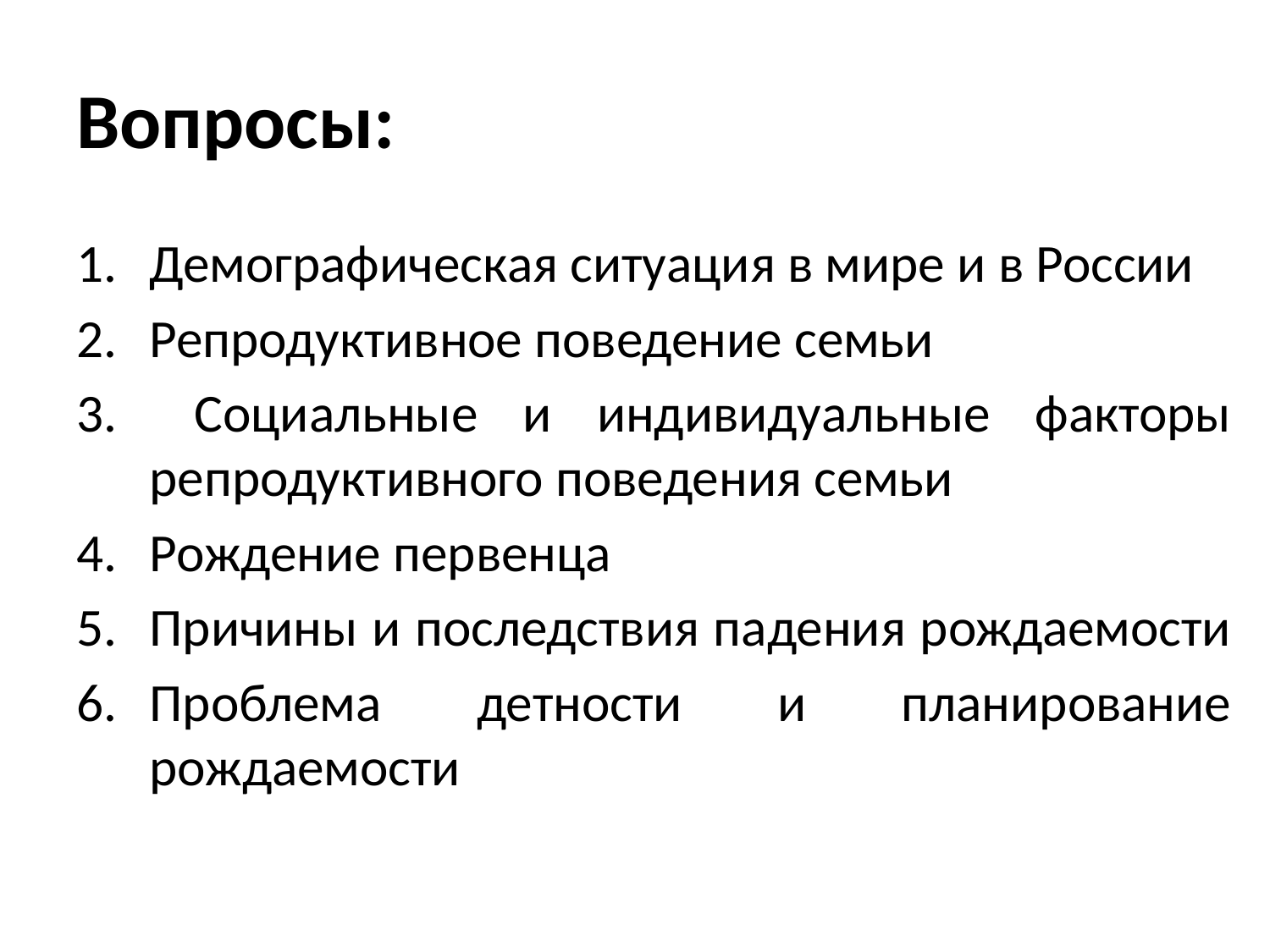

# Вопросы:
Демографическая ситуация в мире и в России
Репродуктивное поведение семьи
 Социальные и индивидуальные факторы репродуктивного поведения семьи
Рождение первенца
Причины и последствия падения рождаемости
Проблема детности и планирование рождаемости